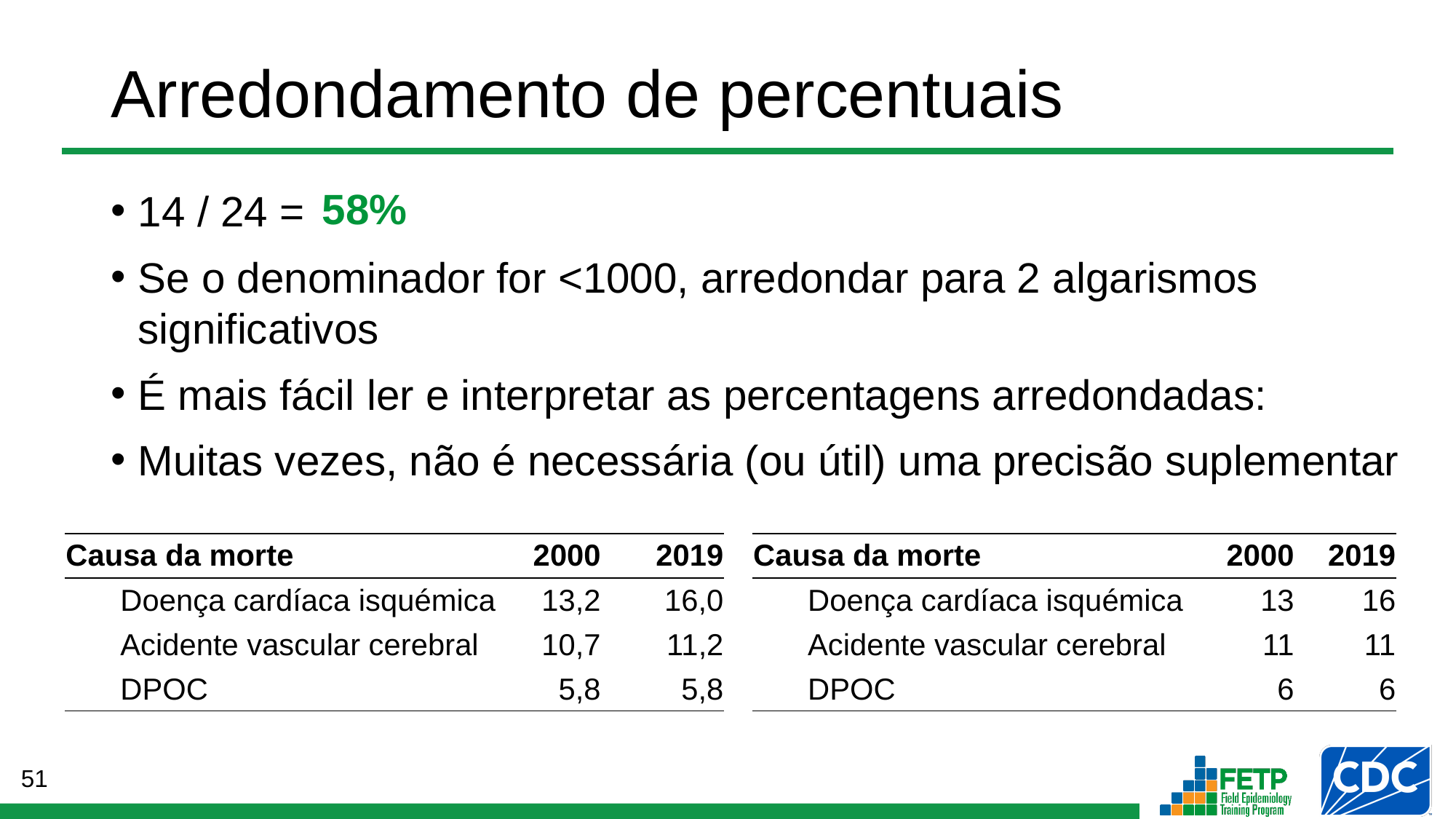

# Arredondamento de percentuais
58%
14 / 24 = ?
Se o denominador for <1000, arredondar para 2 algarismos significativos
É mais fácil ler e interpretar as percentagens arredondadas:
Muitas vezes, não é necessária (ou útil) uma precisão suplementar

|  |  |  |
| --- | --- | --- |
| Causa da morte | 2000 | 2019 |
| Doença cardíaca isquémica | 13,2 | 16,0 |
| Acidente vascular cerebral | 10,7 | 11,2 |
| DPOC | 5,8 | 5,8 |
|  |  |  |
| --- | --- | --- |
| Causa da morte | 2000 | 2019 |
| Doença cardíaca isquémica | 13 | 16 |
| Acidente vascular cerebral | 11 | 11 |
| DPOC | 6 | 6 |